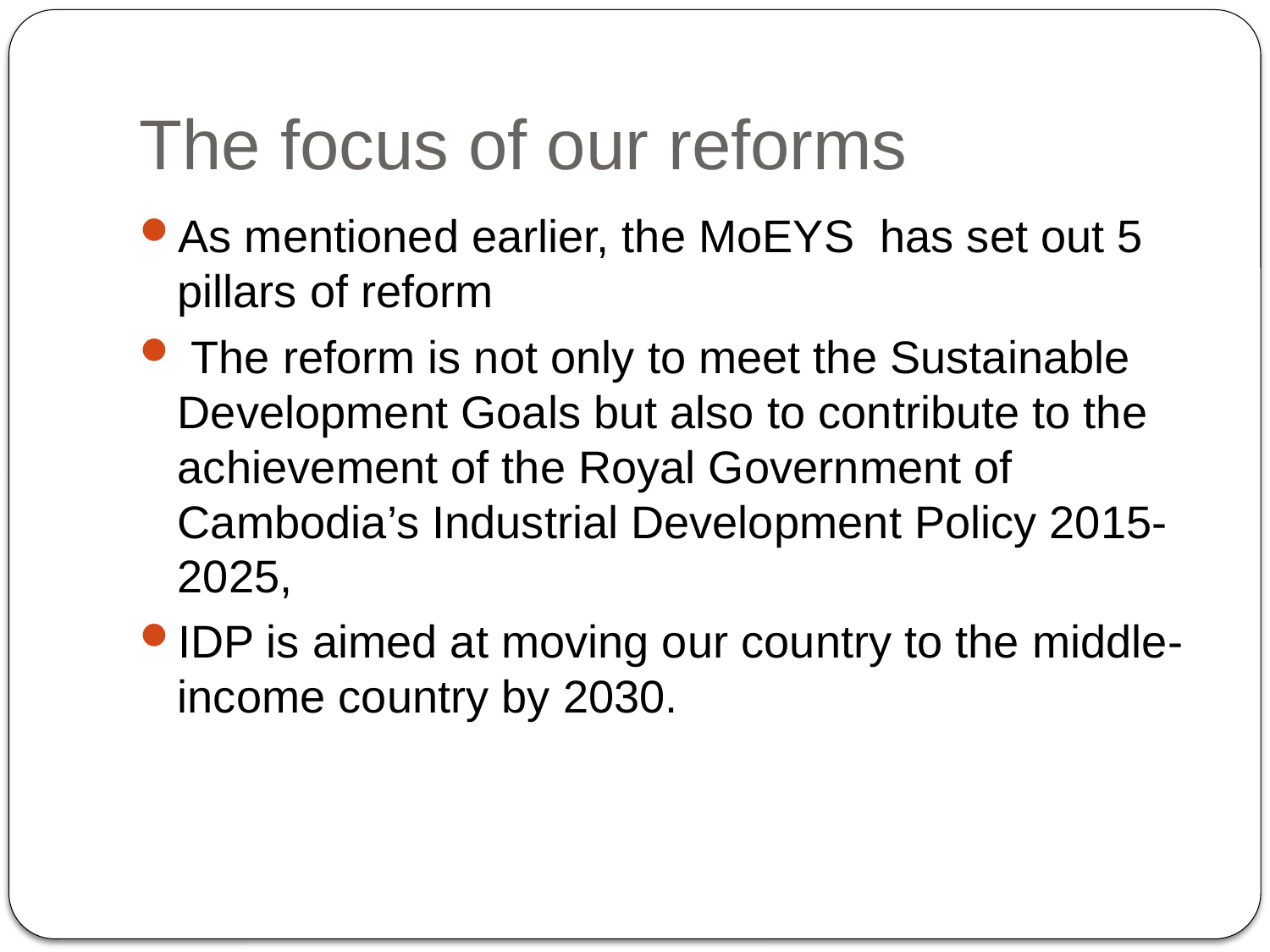

# The focus of our reforms
As mentioned earlier, the MoEYS  has set out 5 pillars of reform
 The reform is not only to meet the Sustainable Development Goals but also to contribute to the achievement of the Royal Government of Cambodia’s Industrial Development Policy 2015-2025,
IDP is aimed at moving our country to the middle-income country by 2030.